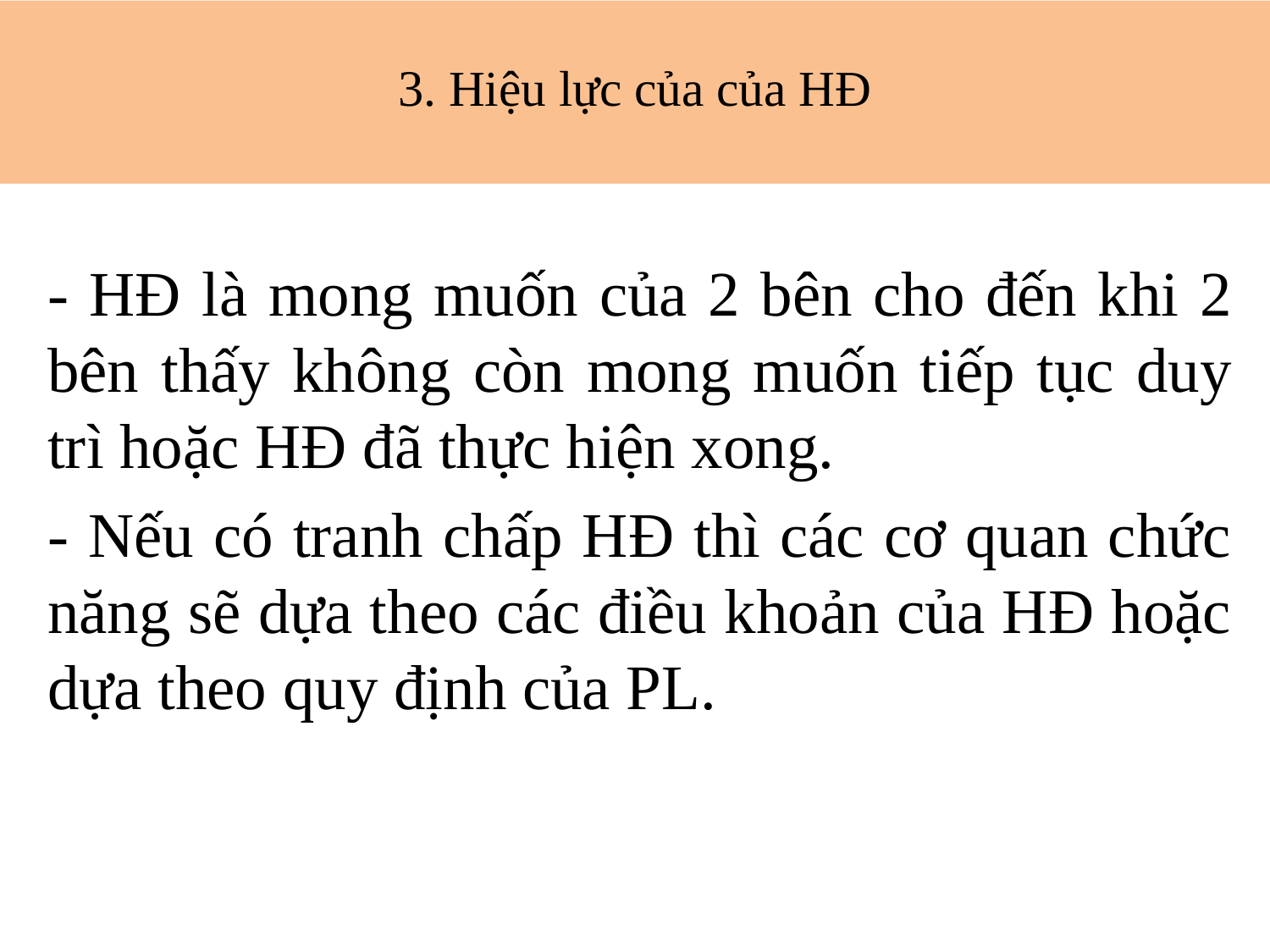

3. Hiệu lực của của HĐ
# 3. Hiệu lực của của HĐ
- HĐ là mong muốn của 2 bên cho đến khi 2 bên thấy không còn mong muốn tiếp tục duy trì hoặc HĐ đã thực hiện xong.
- Nếu có tranh chấp HĐ thì các cơ quan chức năng sẽ dựa theo các điều khoản của HĐ hoặc dựa theo quy định của PL.